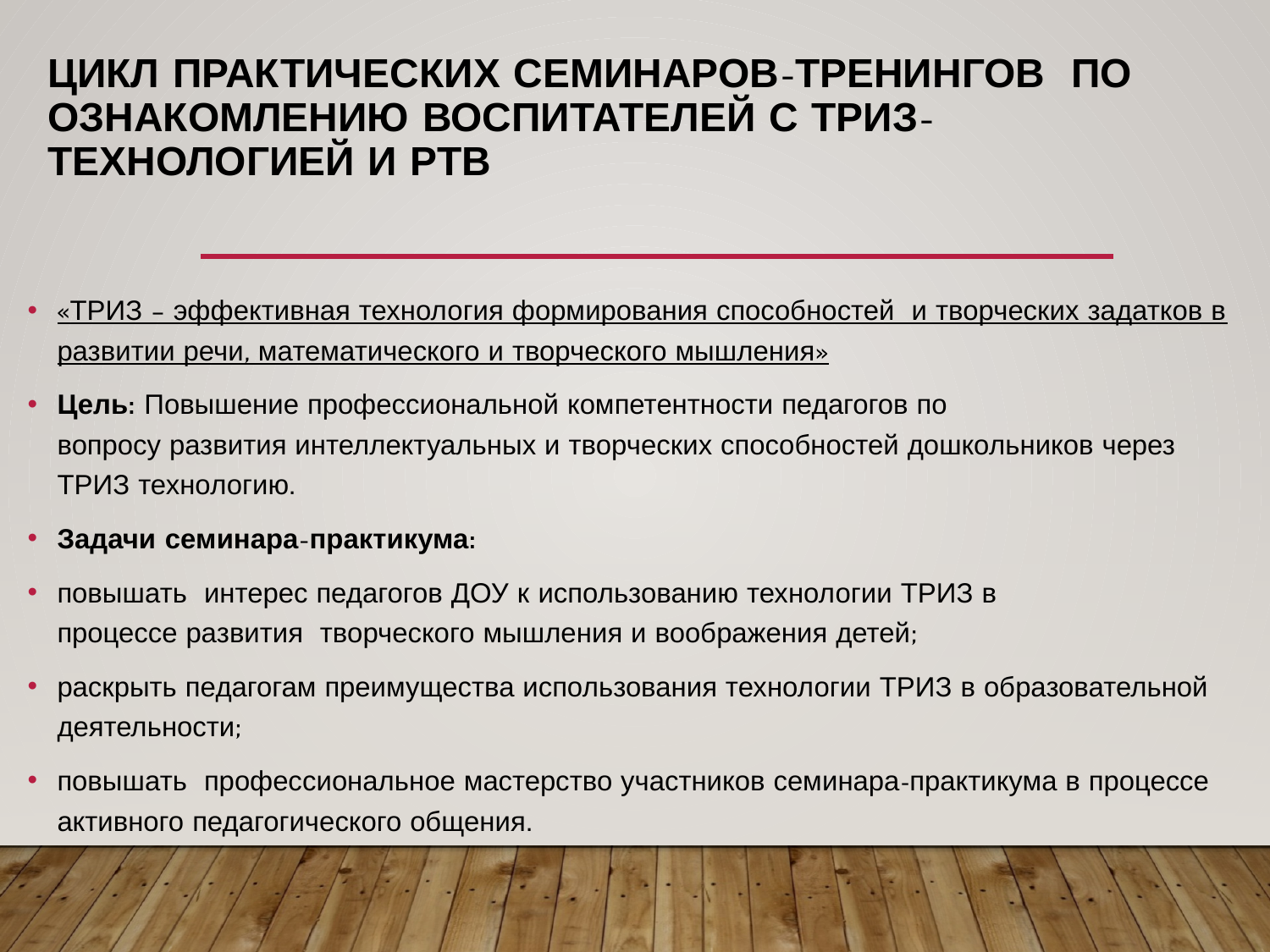

# цикл практических семинаров-тренингов  по ознакомлению воспитателей с ТРИЗ-технологией и РТВ
«ТРИЗ – эффективная технология формирования способностей  и творческих задатков в развитии речи, математического и творческого мышления»
Цель: Повышение профессиональной компетентности педагогов по вопросу развития интеллектуальных и творческих способностей дошкольников через ТРИЗ технологию.
Задачи семинара-практикума:
повышать  интерес педагогов ДОУ к использованию технологии ТРИЗ в процессе развития  творческого мышления и воображения детей;
раскрыть педагогам преимущества использования технологии ТРИЗ в образовательной деятельности;
повышать  профессиональное мастерство участников семинара-практикума в процессе активного педагогического общения.